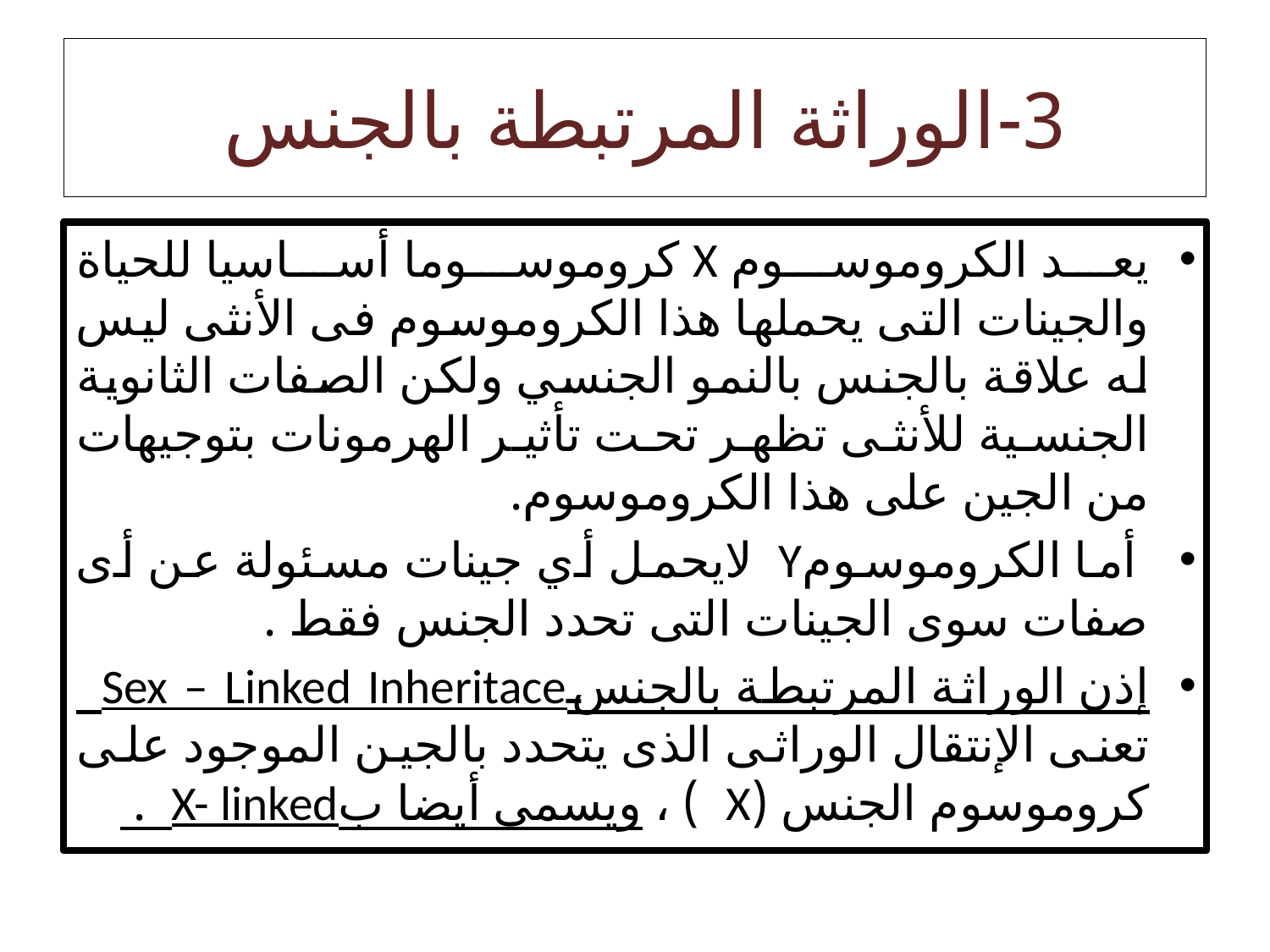

# 3-الوراثة المرتبطة بالجنس
يعد الكروموسوم X كروموسوما أساسيا للحياة والجينات التى يحملها هذا الكروموسوم فى الأنثى ليس له علاقة بالجنس بالنمو الجنسي ولكن الصفات الثانوية الجنسية للأنثى تظهر تحت تأثير الهرمونات بتوجيهات من الجين على هذا الكروموسوم.
 أما الكروموسومY  لايحمل أي جينات مسئولة عن أى صفات سوى الجينات التى تحدد الجنس فقط .
إذن الوراثة المرتبطة بالجنسSex – Linked Inheritace   تعنى الإنتقال الوراثى الذى يتحدد بالجين الموجود على كروموسوم الجنس (X  ) ، ويسمى أيضا بX- linked  .